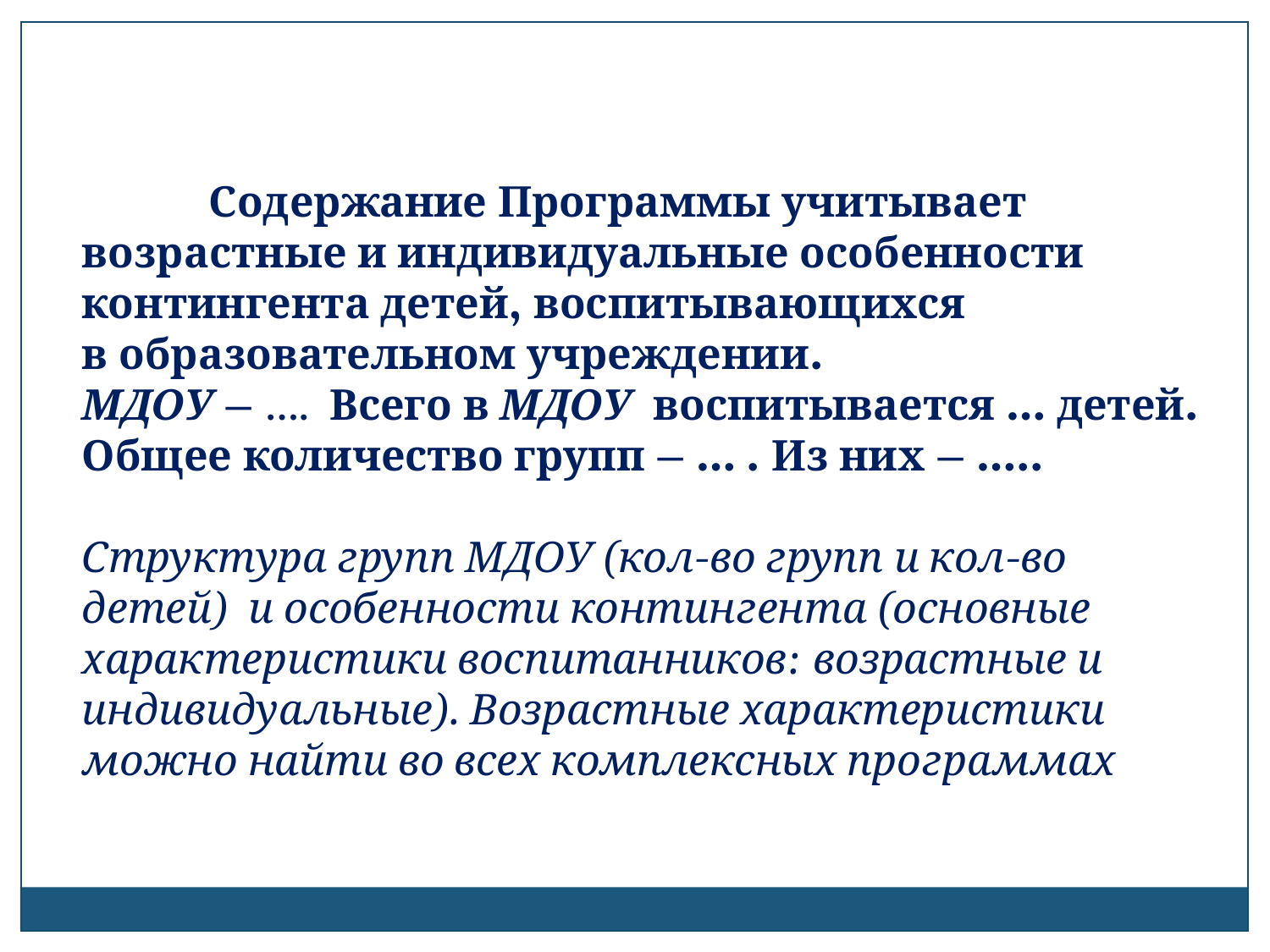

Содержание Программы учитывает возрастные и индивидуальные особенности контингента детей, воспитывающихся в образовательном учреждении.
МДОУ – ….  Всего в МДОУ  воспитывается … детей. Общее количество групп – … . Из них – …..

Структура групп МДОУ (кол-во групп и кол-во детей)  и особенности контингента (основные характеристики воспитанников: возрастные и индивидуальные). Возрастные характеристики можно найти во всех комплексных программах